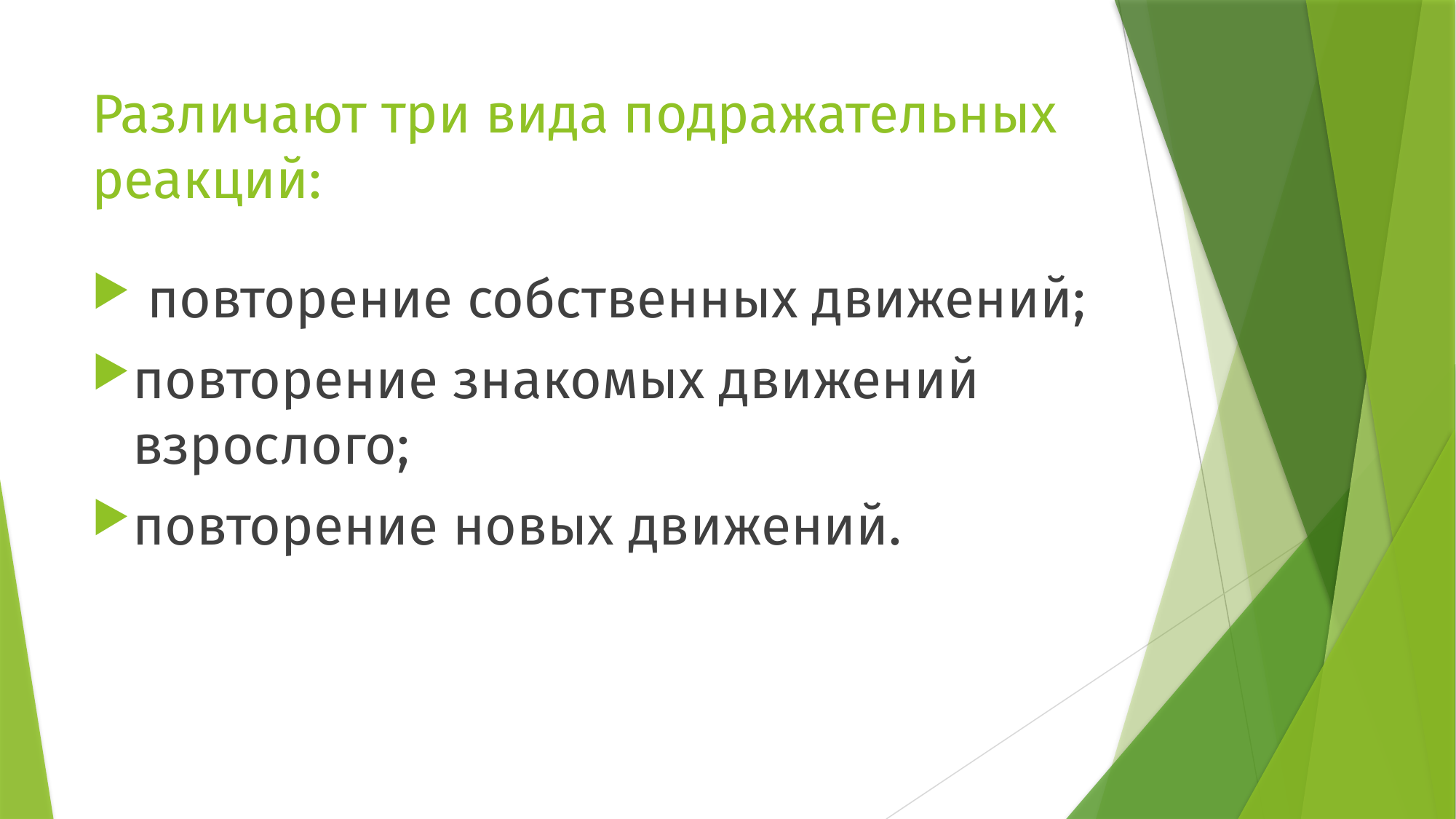

# Различают три вида подражательных реакций:
 повторение собственных движений;
повторение знакомых движений взрослого;
повторение новых движений.